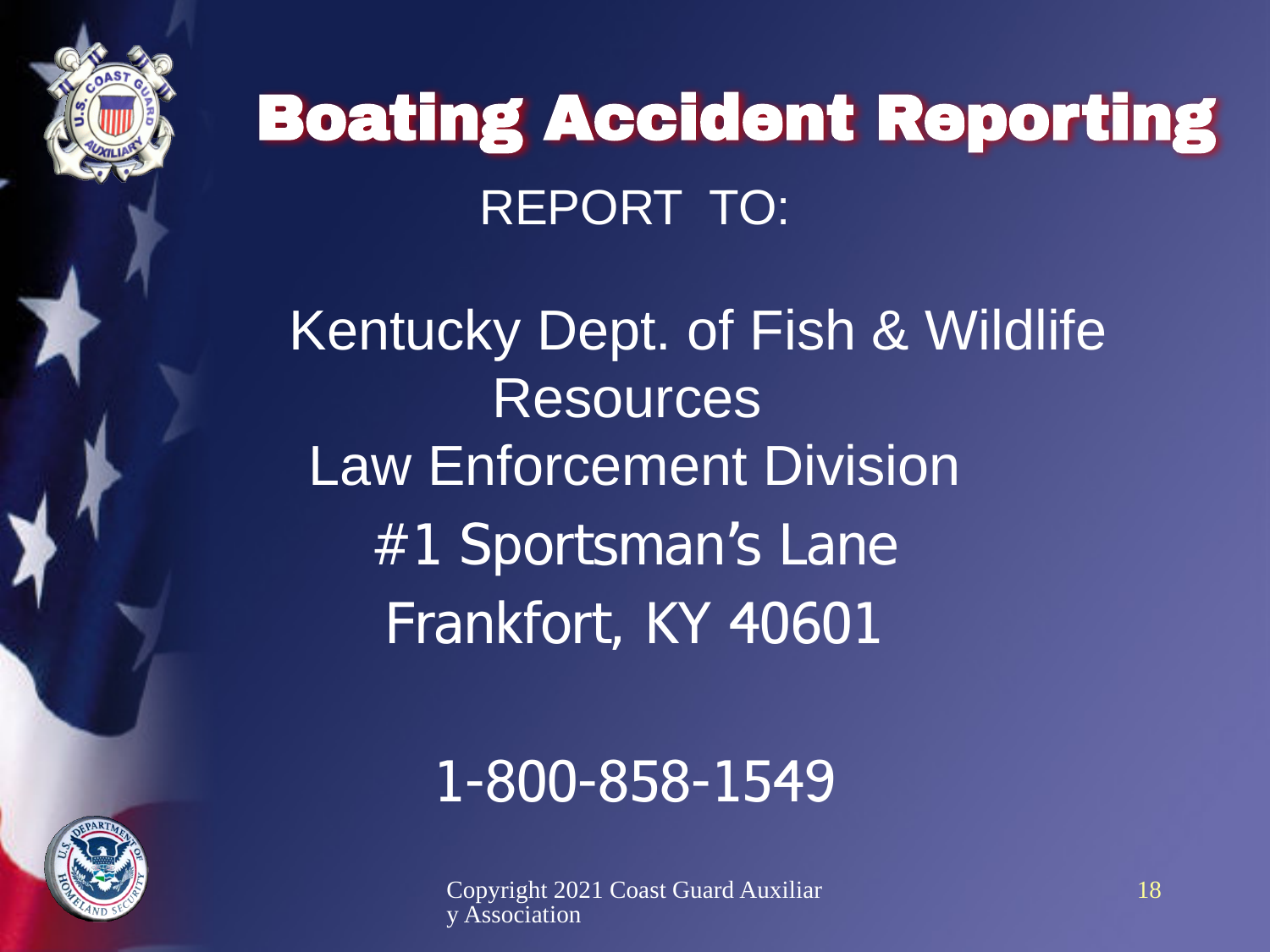

# Boating Accident Reporting
REPORT  TO:

	Kentucky Dept. of Fish & Wildlife Resources
Law Enforcement Division
#1 Sportsman’s Lane
Frankfort, KY 40601

1-800-858-1549

Copyright 2021 Coast Guard Auxiliary Association
18